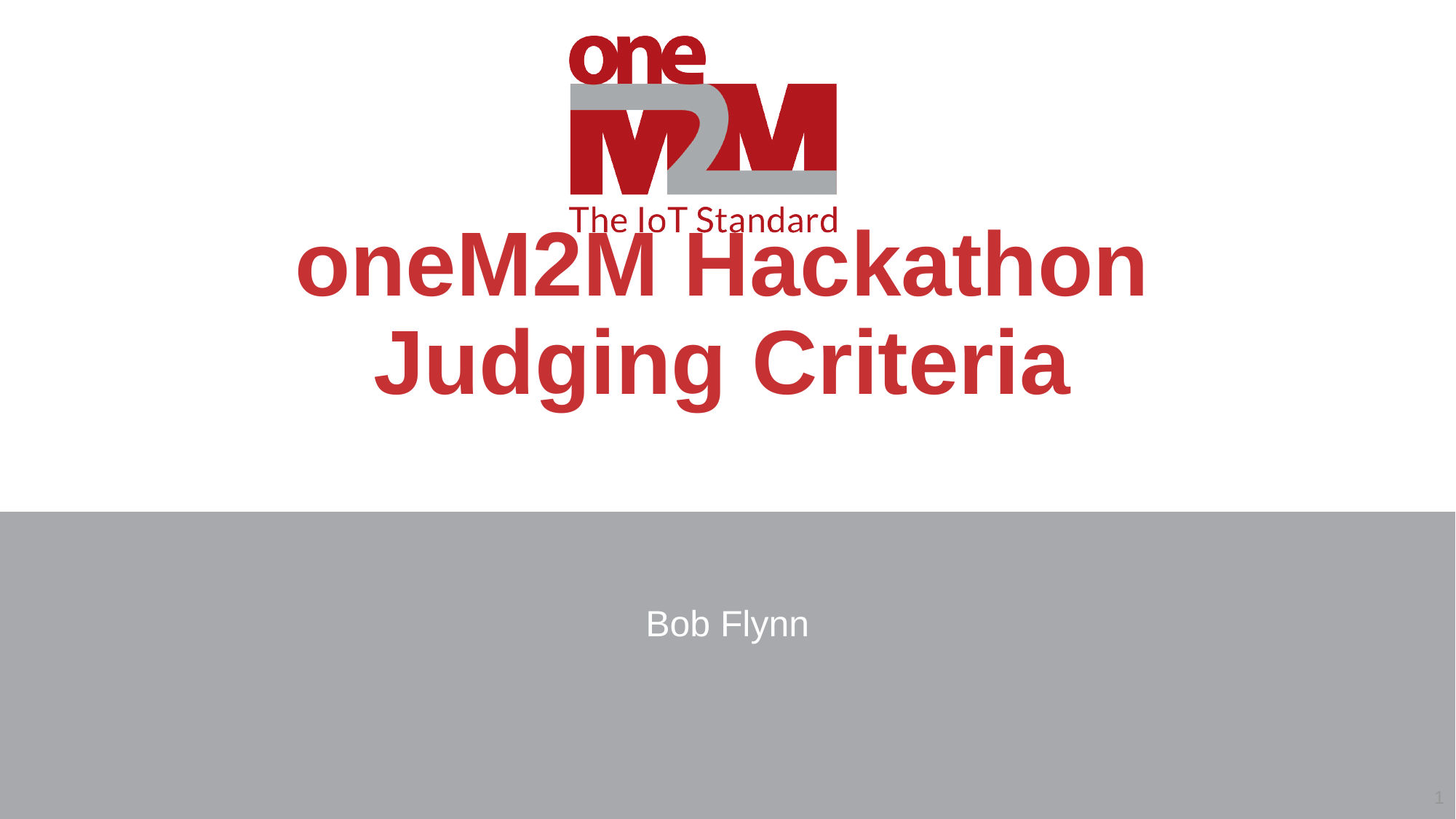

# oneM2M Hackathon Judging Criteria
Bob Flynn
1